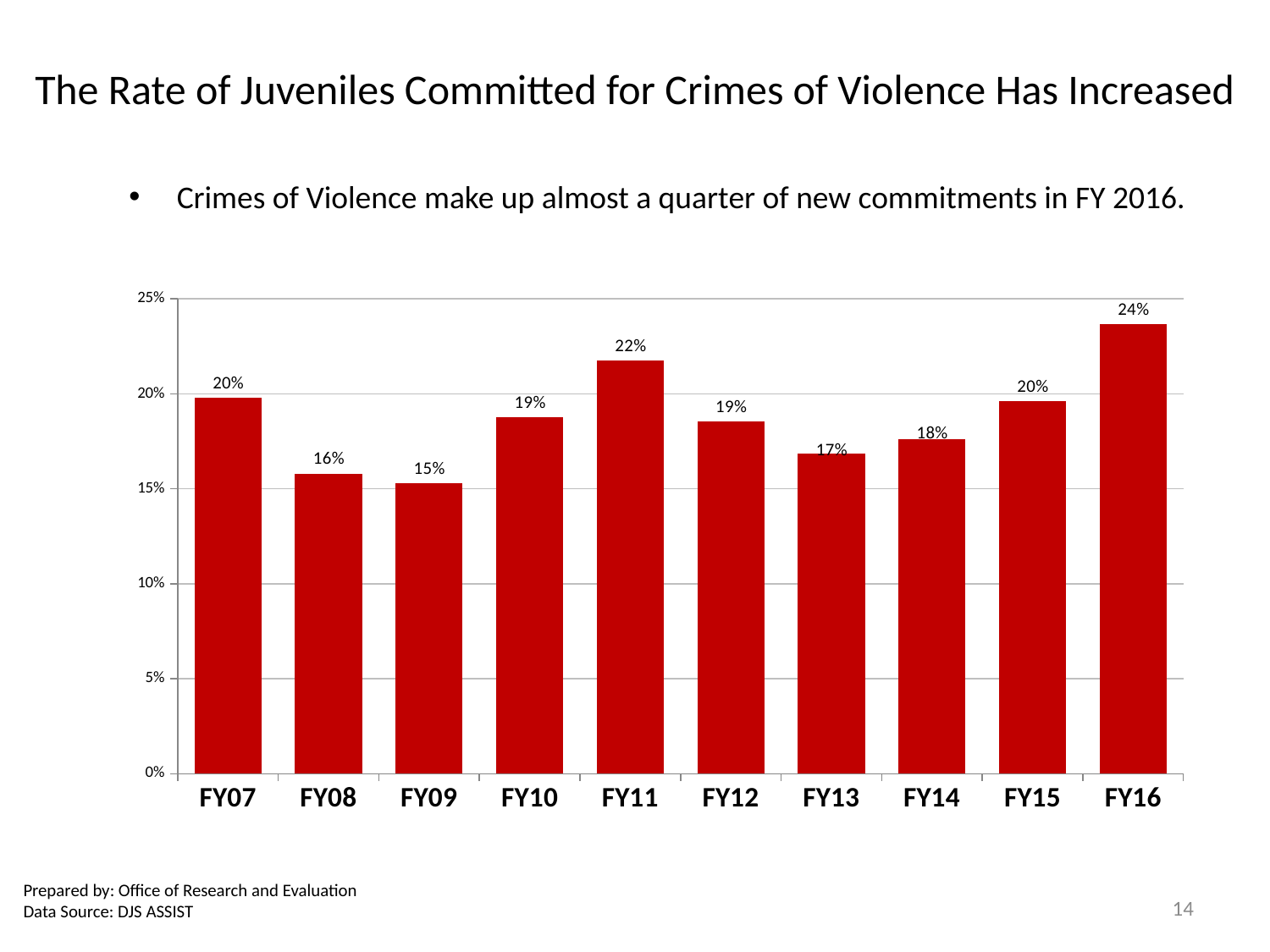

# The Rate of Juveniles Committed for Crimes of Violence Has Increased
Crimes of Violence make up almost a quarter of new commitments in FY 2016.

### Chart

| Category | Crime of Violence |
|---|---|
| FY07 | 0.19794584500466852 |
| FY08 | 0.15804878048780488 |
| FY09 | 0.15310077519379844 |
| FY10 | 0.18778486782133091 |
| FY11 | 0.21755368814192344 |
| FY12 | 0.18564593301435406 |
| FY13 | 0.16835699797160245 |
| FY14 | 0.1761786600496278 |
| FY15 | 0.19614147909967847 |
| FY16 | 0.23661485319516407 |
Prepared by: Office of Research and Evaluation
Data Source: DJS ASSIST
14